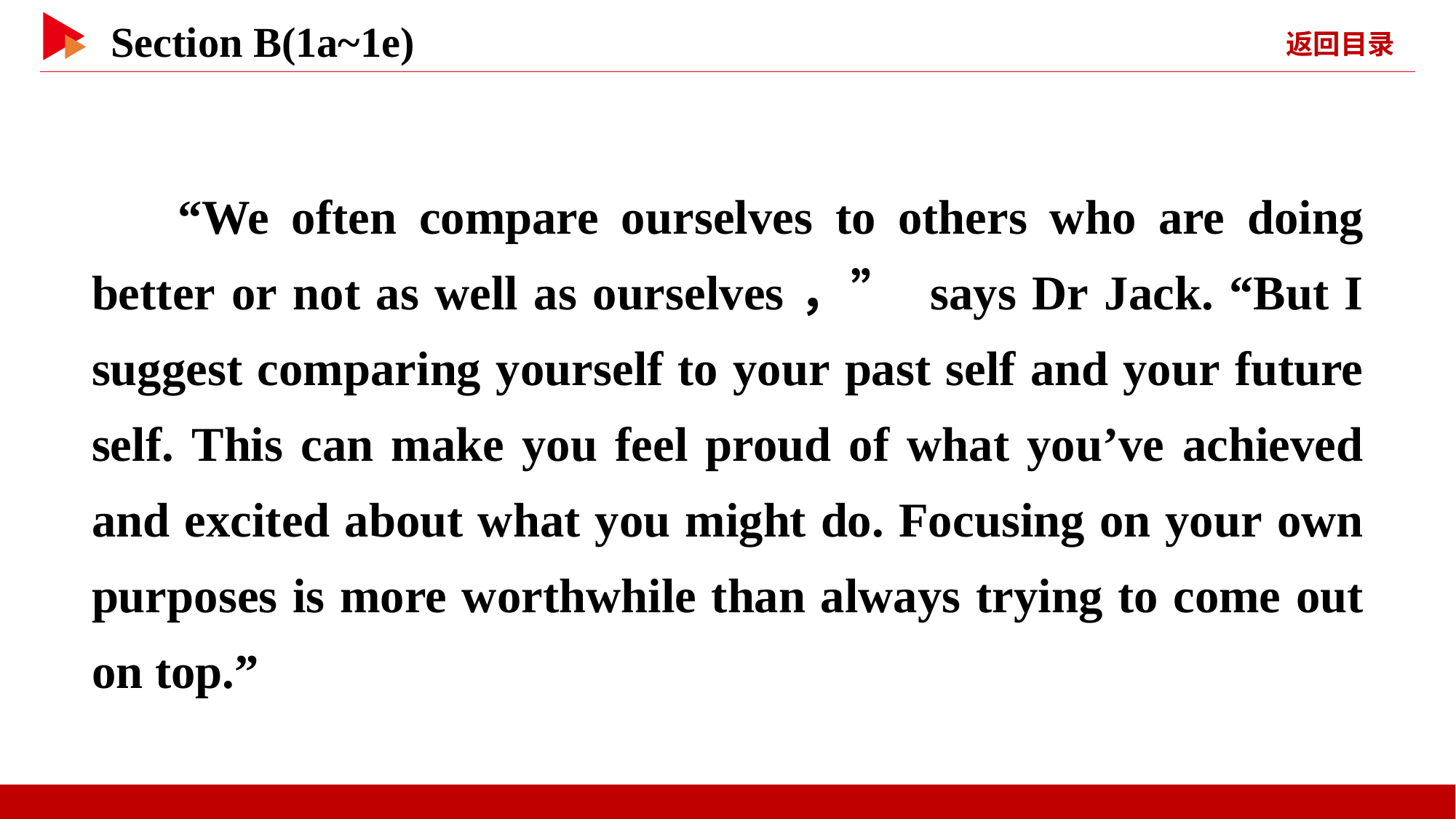

“We often compare ourselves to others who are doing better or not as well as ourselves，” says Dr Jack. “But I suggest comparing yourself to your past self and your future self. This can make you feel proud of what you’ve achieved and excited about what you might do. Focusing on your own purposes is more worthwhile than always trying to come out on top.”